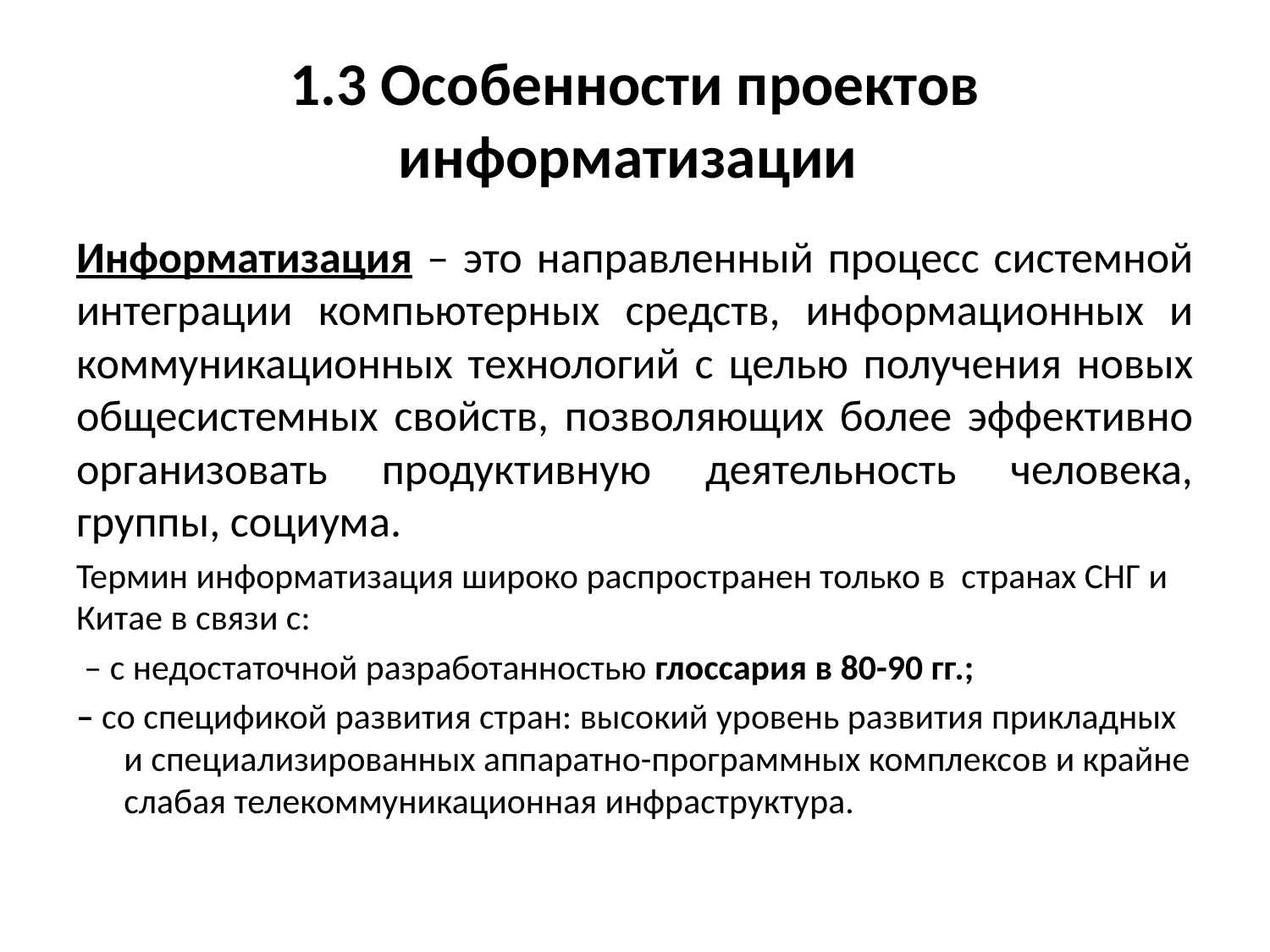

# 1.3 Особенности проектов информатизации
Информатизация – это направленный процесс системной интеграции компьютерных средств, информационных и коммуникационных технологий с целью получения новых общесистемных свойств, позволяющих более эффективно организовать продуктивную деятельность человека, группы, социума.
Термин информатизация широко распространен только в  странах СНГ и Китае в связи с:
 – с недостаточной разработанностью глоссария в 80-90 гг.;
– со спецификой развития стран: высокий уровень развития прикладных и специализированных аппаратно-программных комплексов и крайне слабая телекоммуникационная инфраструктура.